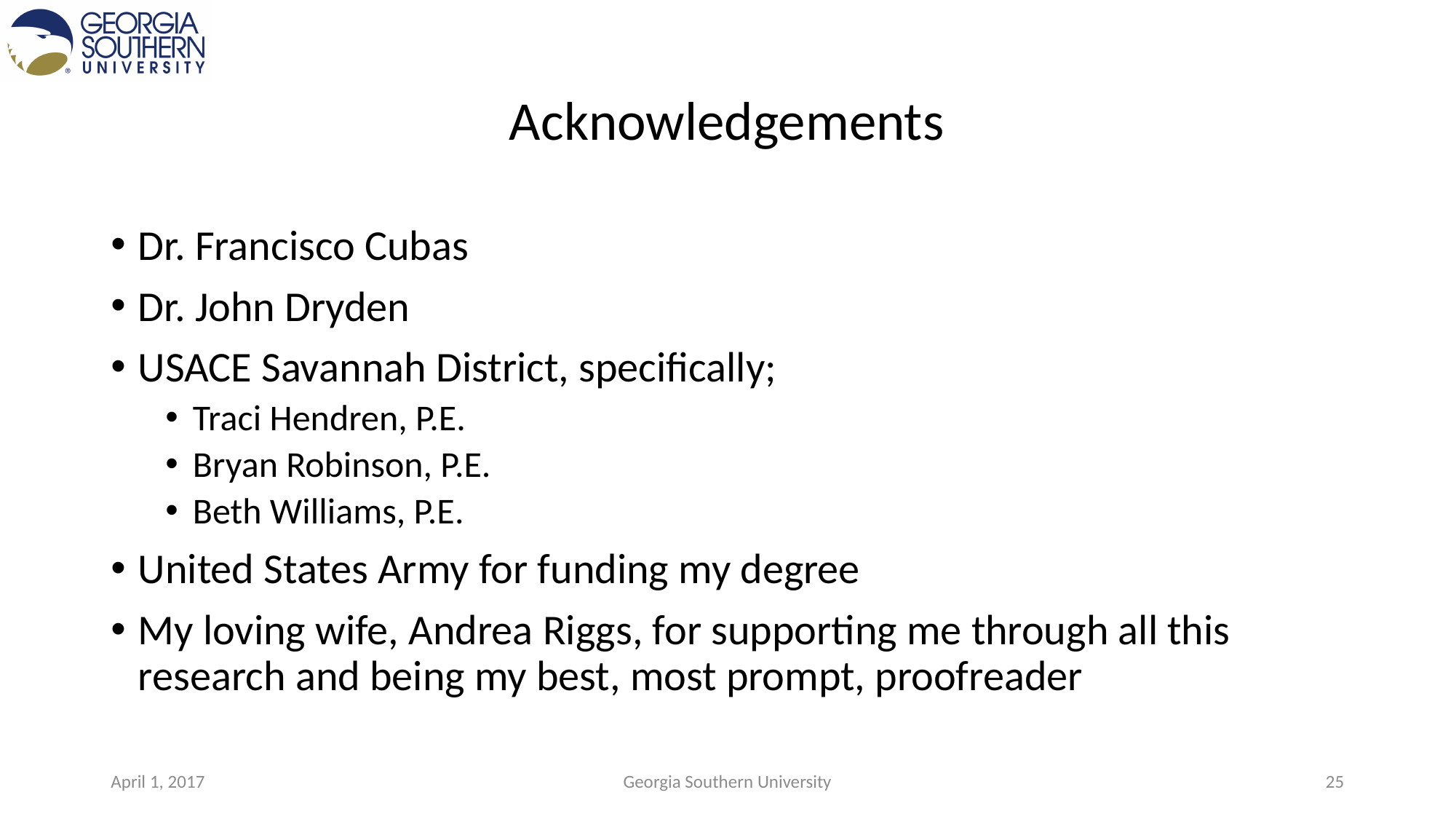

# Acknowledgements
Dr. Francisco Cubas
Dr. John Dryden
USACE Savannah District, specifically;
Traci Hendren, P.E.
Bryan Robinson, P.E.
Beth Williams, P.E.
United States Army for funding my degree
My loving wife, Andrea Riggs, for supporting me through all this research and being my best, most prompt, proofreader
April 1, 2017
Georgia Southern University
25